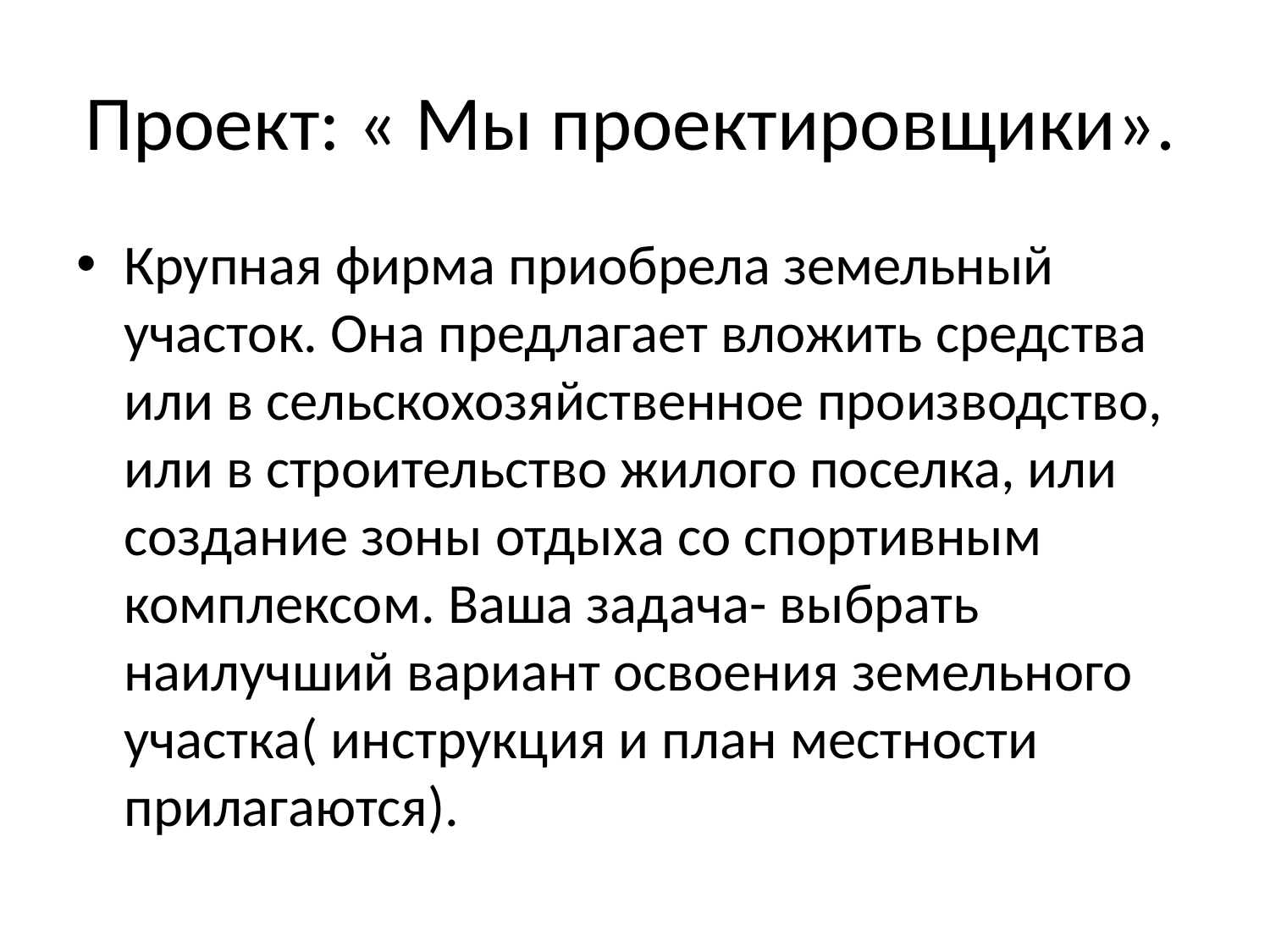

# Проект: « Мы проектировщики».
Крупная фирма приобрела земельный участок. Она предлагает вложить средства или в сельскохозяйственное производство, или в строительство жилого поселка, или создание зоны отдыха со спортивным комплексом. Ваша задача- выбрать наилучший вариант освоения земельного участка( инструкция и план местности прилагаются).